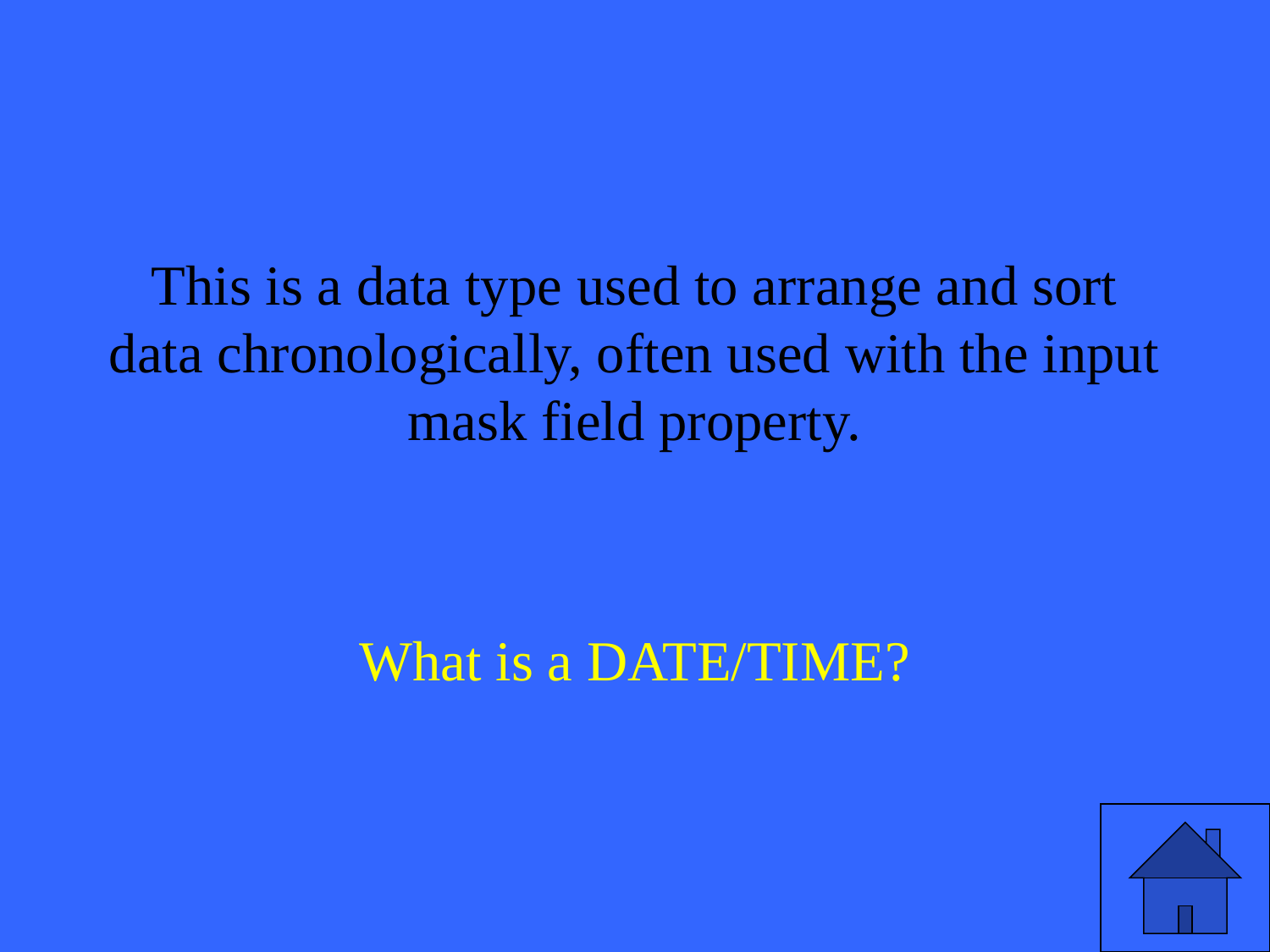

# This is a data type used to arrange and sort data chronologically, often used with the input mask field property.

What is a DATE/TIME?